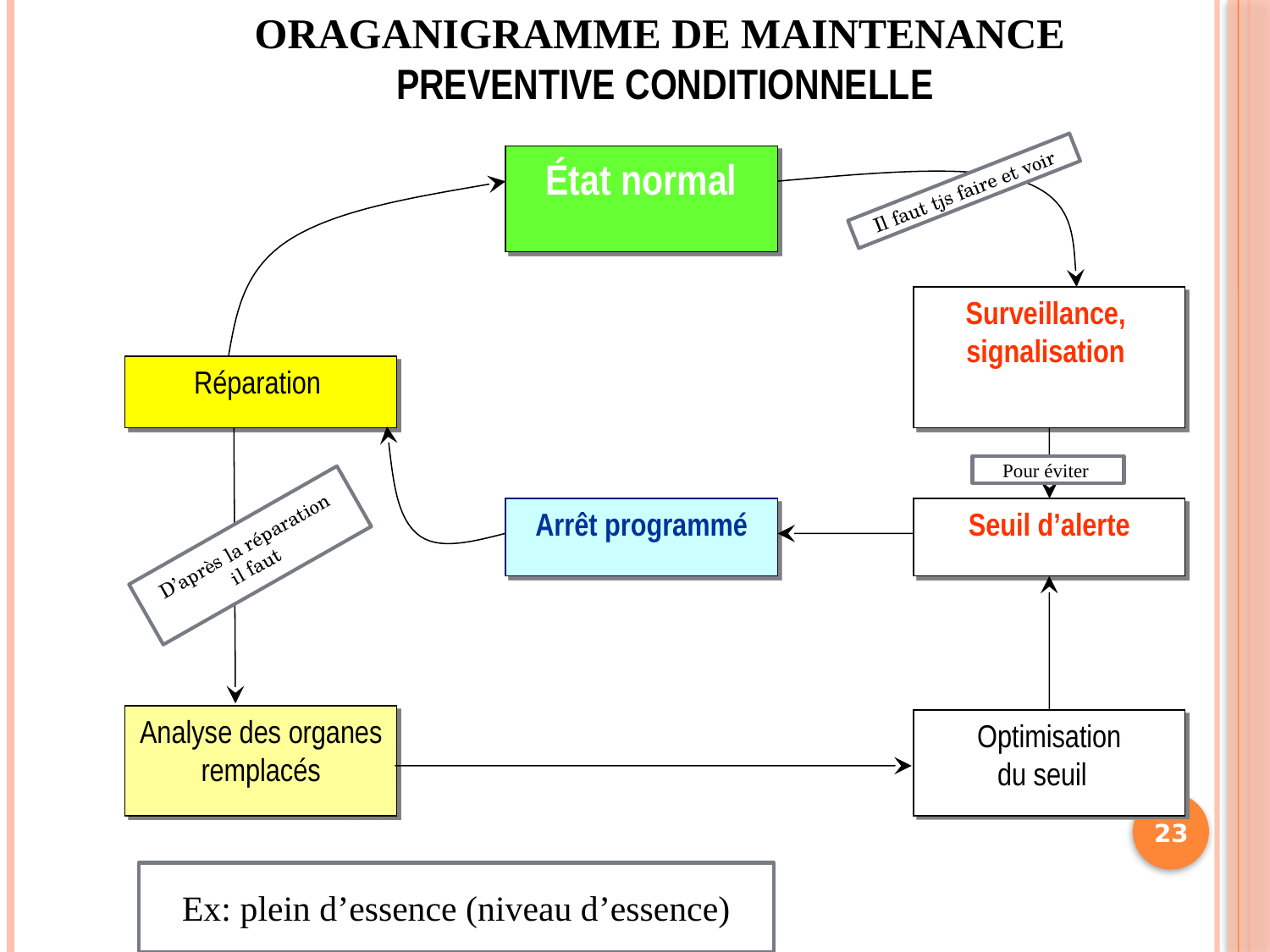

ORAGANIGRAMME DE MAINTENANCE  PREVENTIVE CONDITIONNELLE
État normal

Il faut tjs faire et voir

Surveillance,
signalisation
Réparation

Pour éviter
Arrêt programmé
Seuil d’alerte
D’après la réparation
 il faut

Analyse des organes remplacés
Optimisation
du seuil

23
Ex: plein d’essence (niveau d’essence)